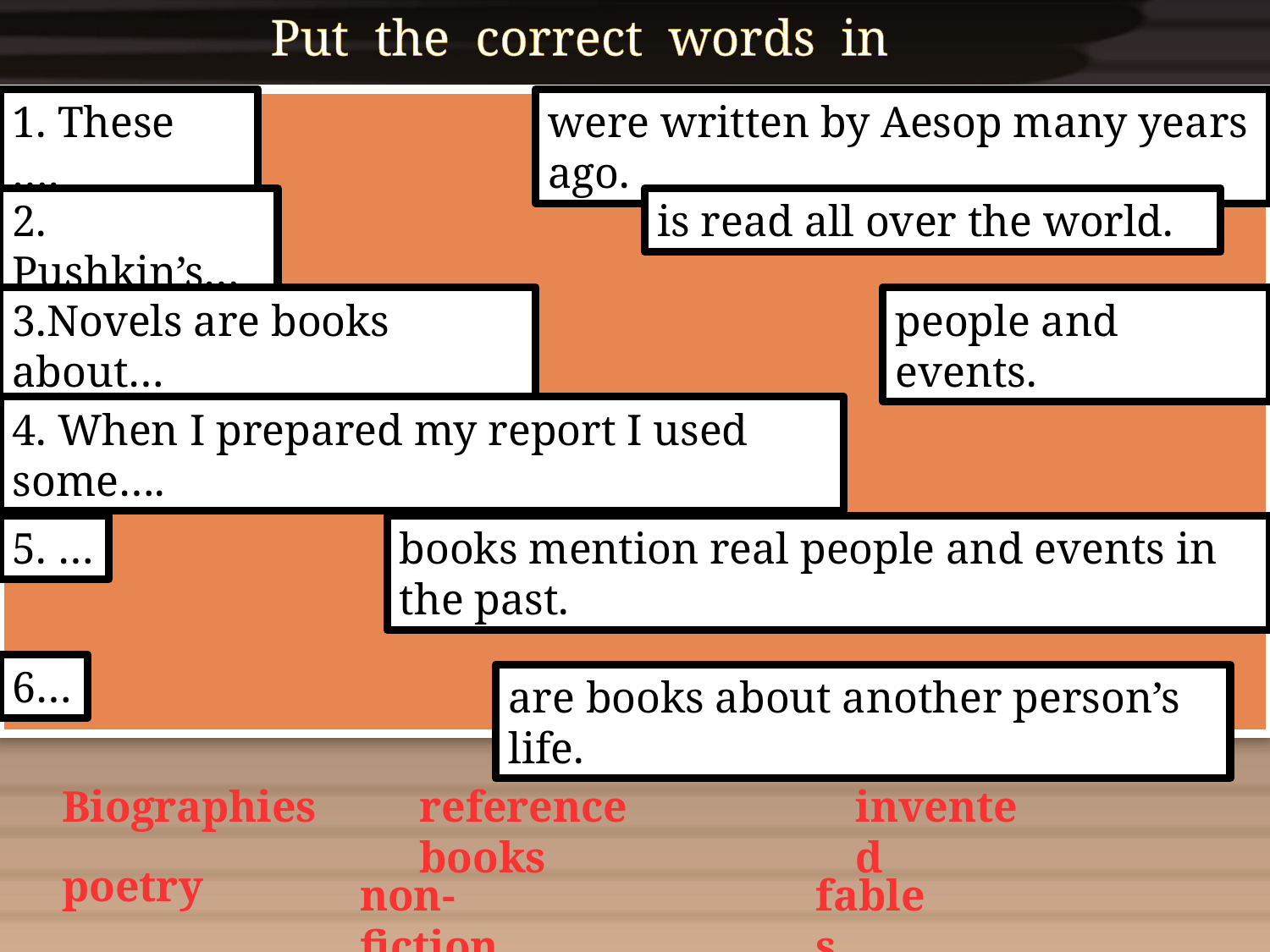

Put  the  correct  words  in
66666
1. These   ….
were written by Aesop many years ago.
2. Pushkin’s…
is read all over the world.
3.Novels are books  about…
people and events.
4. When I prepared my report I used some….
5. …
books mention real people and events in the past.
6…
are books about another person’s life.
Biographies
reference books
invented
poetry
non-fiction
fables